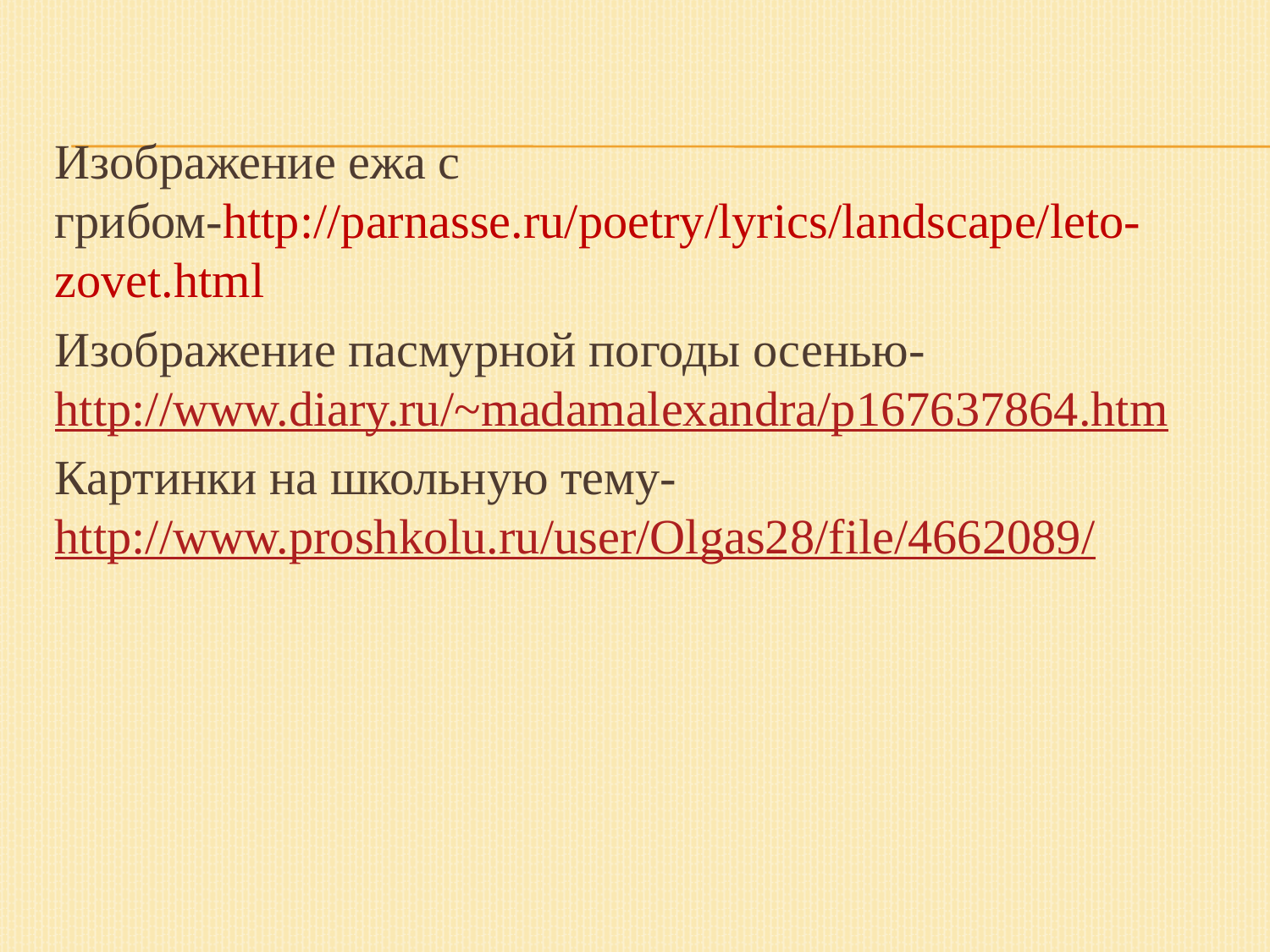

Изображение ежа с грибом-http://parnasse.ru/poetry/lyrics/landscape/leto-zovet.html
Изображение пасмурной погоды осенью-http://www.diary.ru/~madamalexandra/p167637864.htm
Картинки на школьную тему-http://www.proshkolu.ru/user/Olgas28/file/4662089/

#